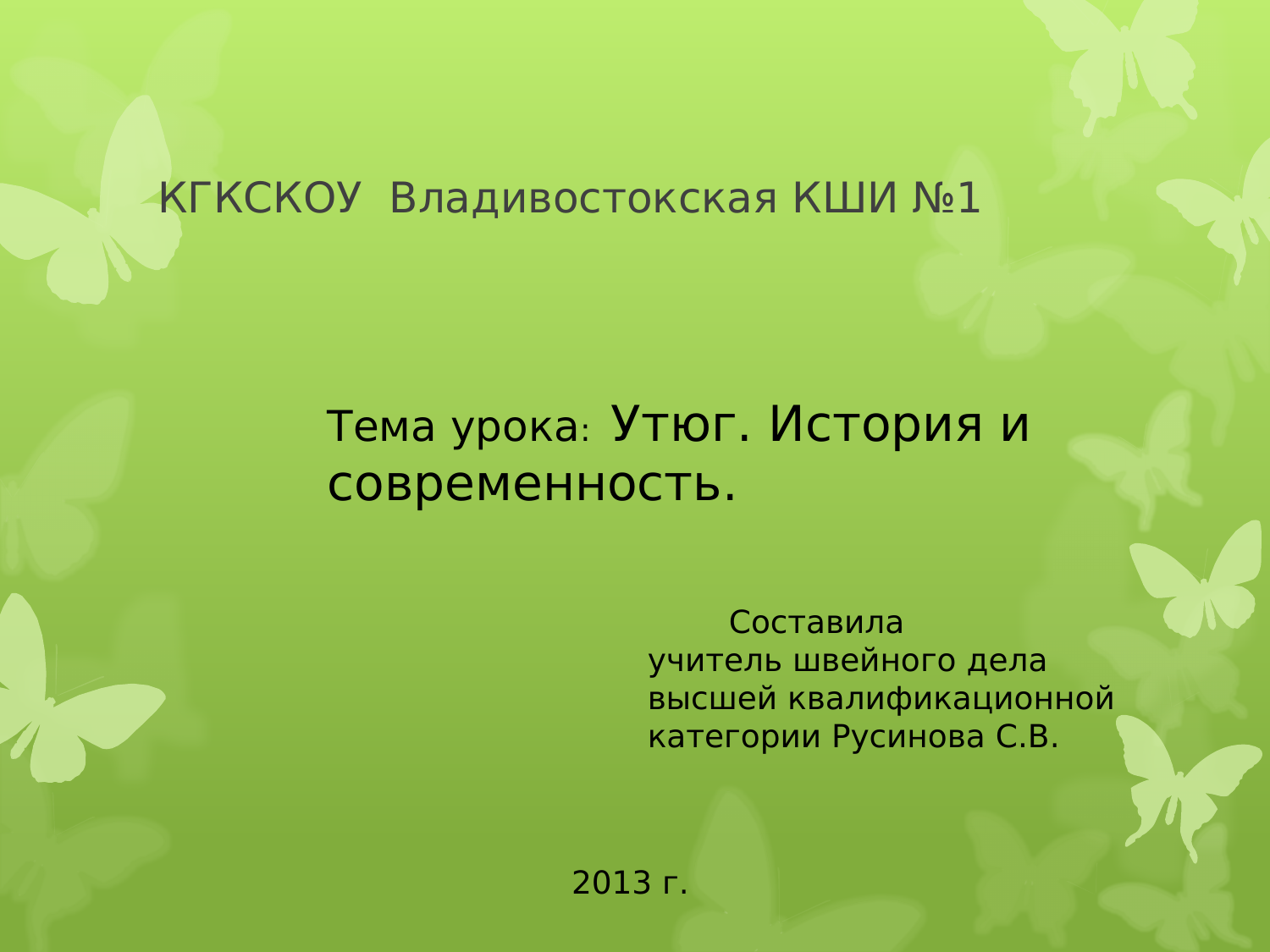

# КГКСКОУ  Владивостокская КШИ №1
Тема урока:  Утюг. История и современность.
        Составила
учитель швейного дела
высшей квалификационной категории Русинова С.В.
                  2013 г.